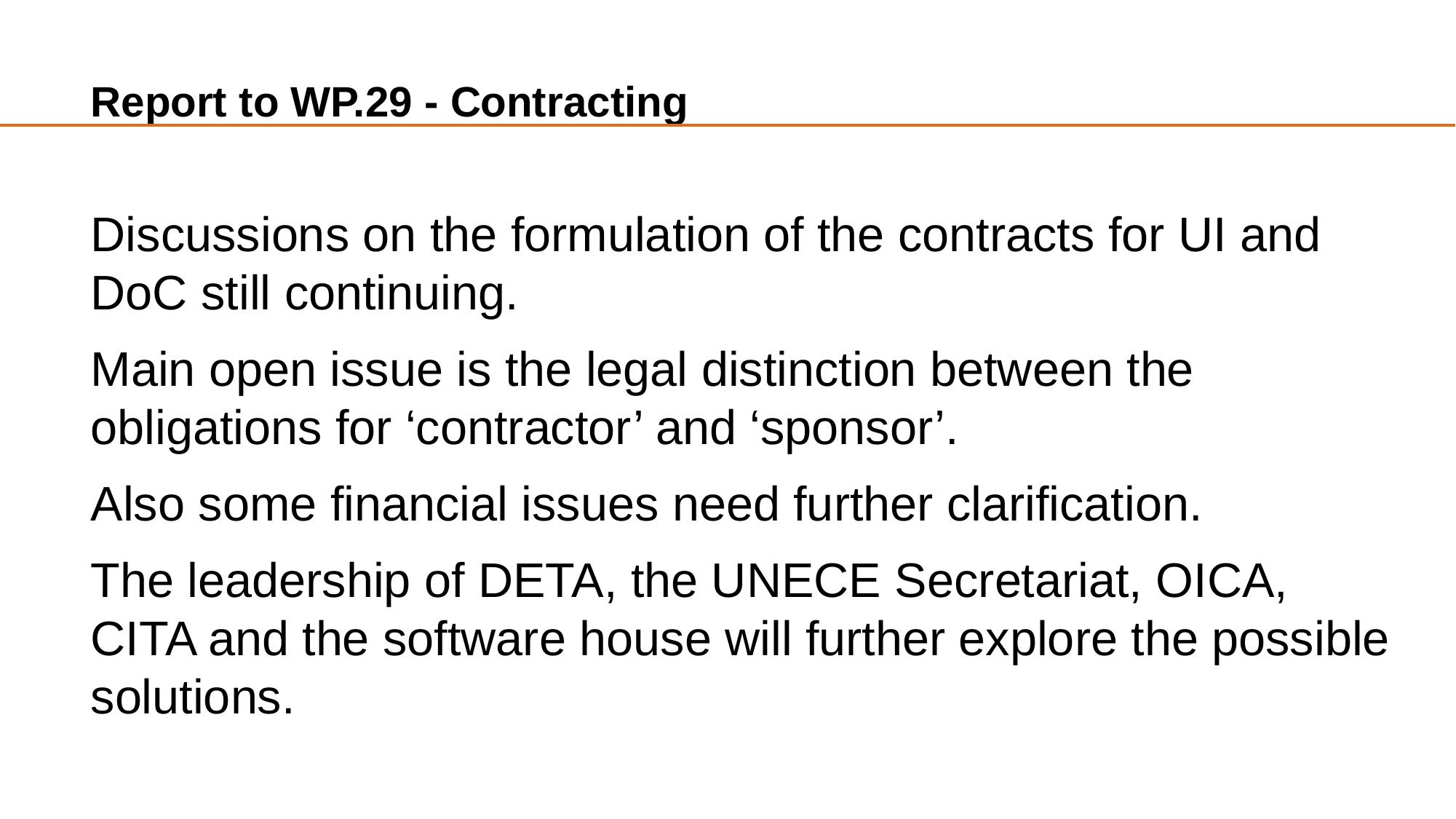

# Report to WP.29 - Contracting
Discussions on the formulation of the contracts for UI and DoC still continuing.
Main open issue is the legal distinction between the obligations for ‘contractor’ and ‘sponsor’.
Also some financial issues need further clarification.
The leadership of DETA, the UNECE Secretariat, OICA,
CITA and the software house will further explore the possible solutions.
8